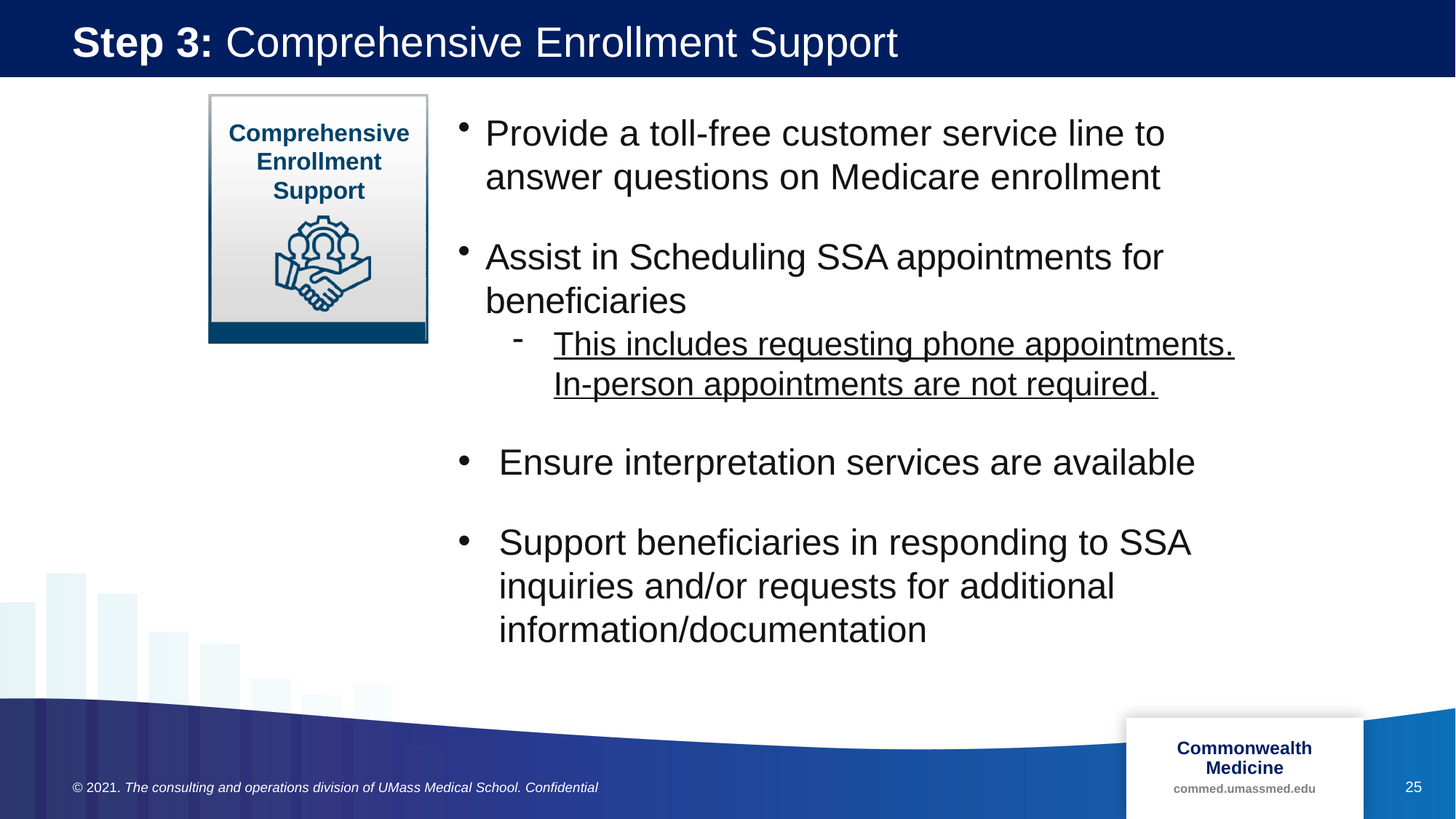

# Step 3: Comprehensive Enrollment Support

Provide a toll-free customer service line to answer questions on Medicare enrollment

Assist in Scheduling SSA appointments for beneficiaries
This includes requesting phone appointments. In-person appointments are not required.

Ensure interpretation services are available

Support beneficiaries in responding to SSA inquiries and/or requests for additional information/documentation

Comprehensive  Enrollment  Support